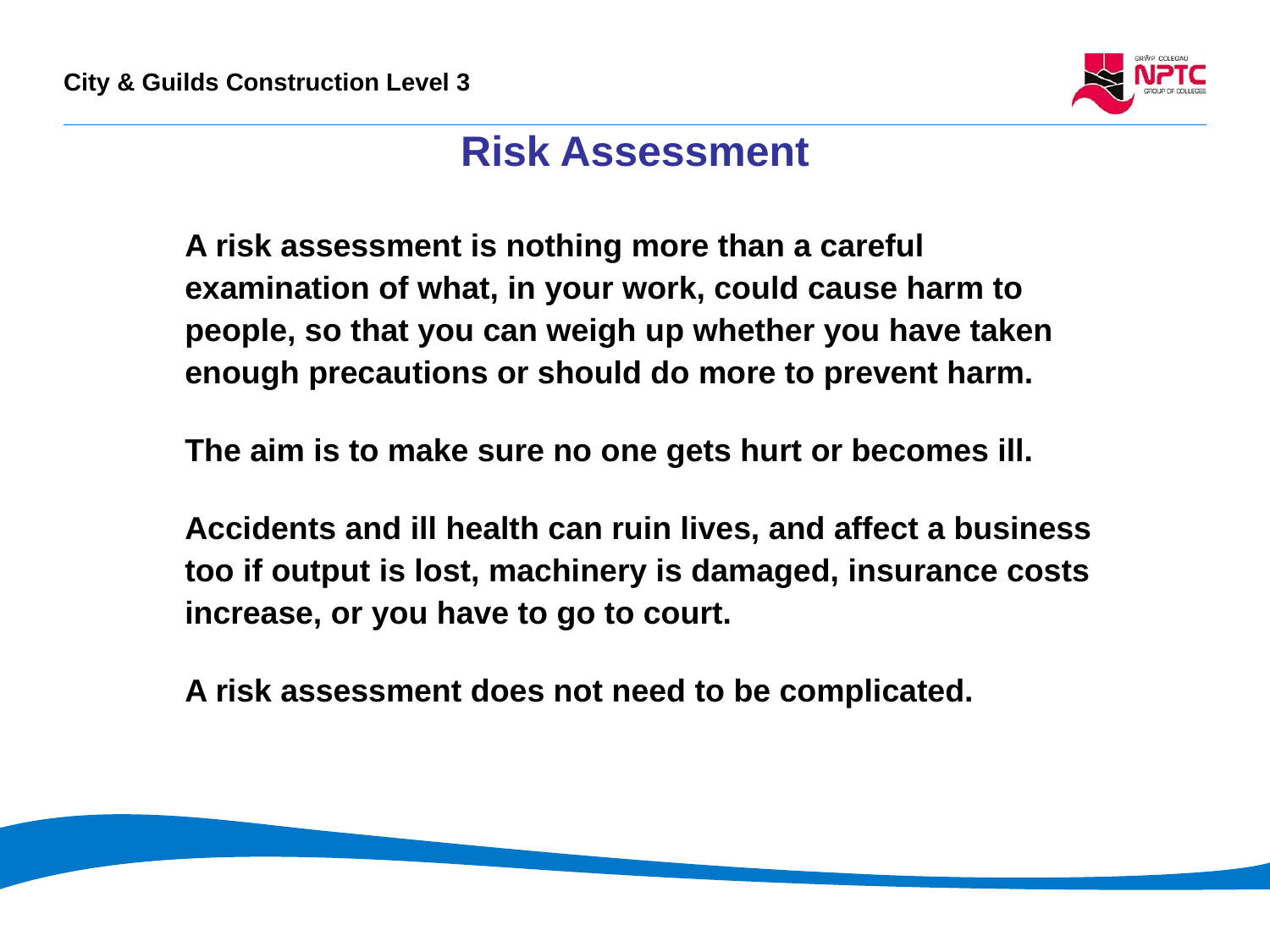

# Risk Assessment
A risk assessment is nothing more than a careful examination of what, in your work, could cause harm to people, so that you can weigh up whether you have taken enough precautions or should do more to prevent harm.
The aim is to make sure no one gets hurt or becomes ill.
Accidents and ill health can ruin lives, and affect a business too if output is lost, machinery is damaged, insurance costs increase, or you have to go to court.
A risk assessment does not need to be complicated.